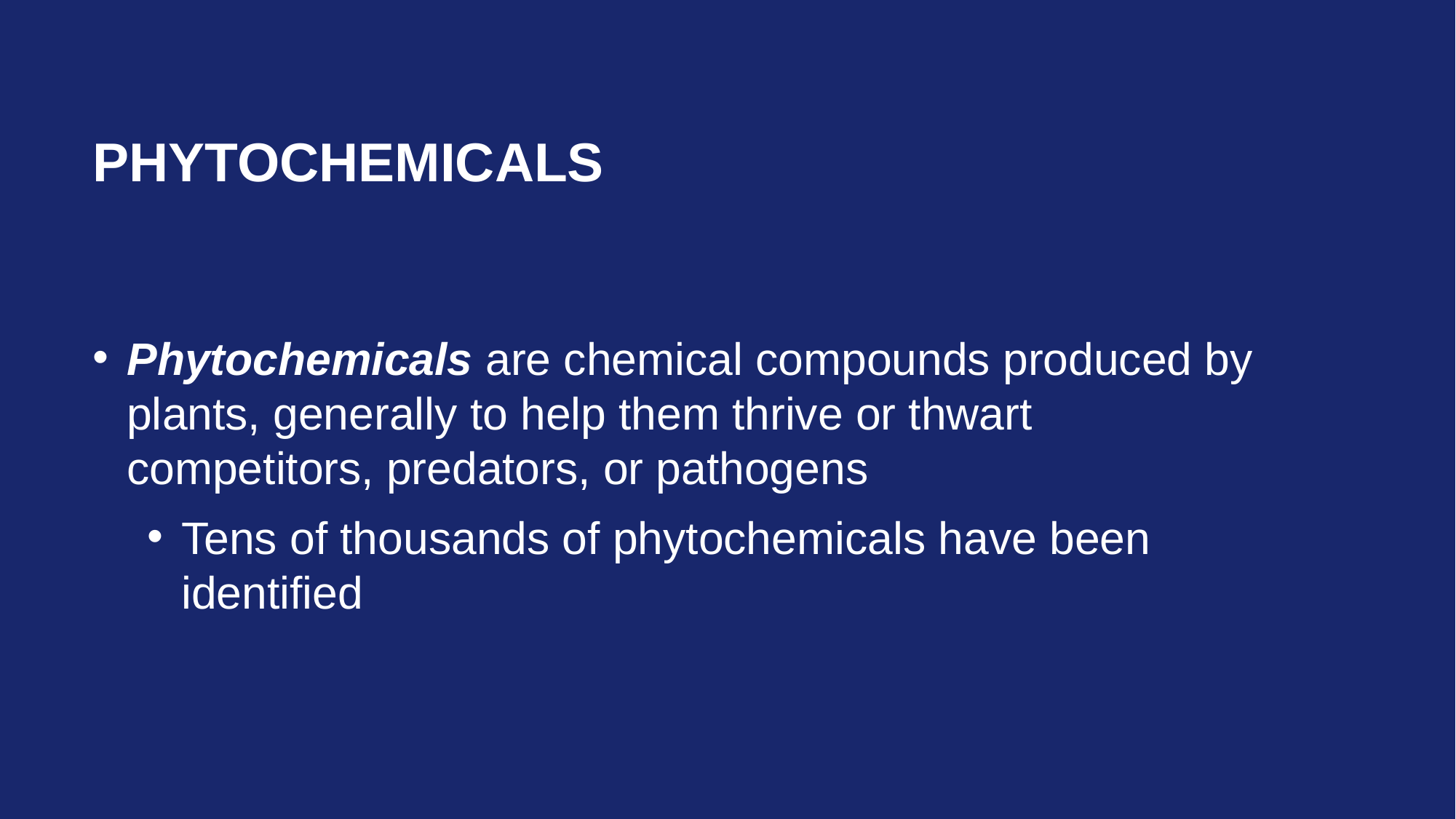

# Phytochemicals
Phytochemicals are chemical compounds produced by plants, generally to help them thrive or thwart competitors, predators, or pathogens
Tens of thousands of phytochemicals have been identified